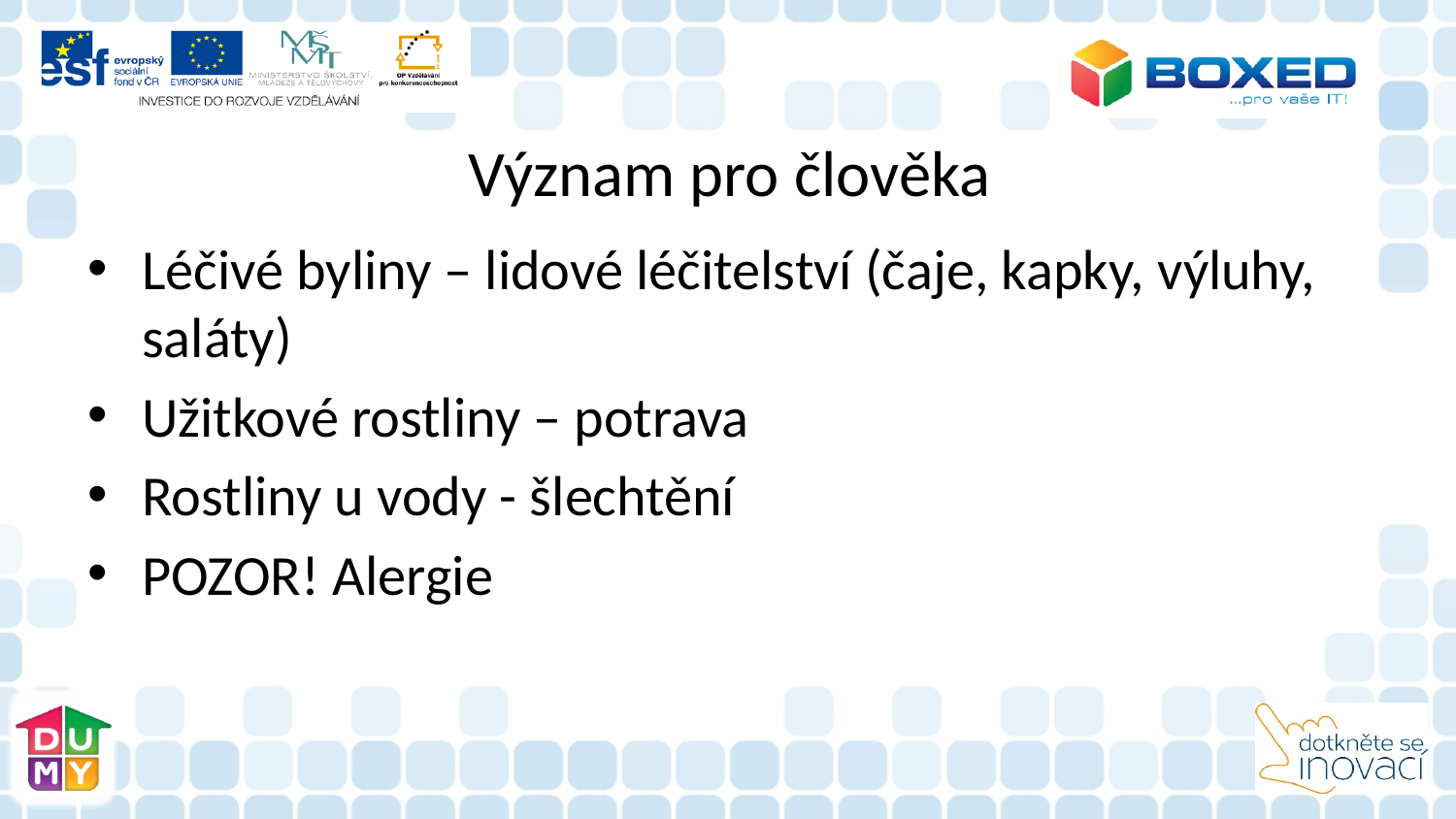

# Význam pro člověka
Léčivé byliny – lidové léčitelství (čaje, kapky, výluhy, saláty)
Užitkové rostliny – potrava
Rostliny u vody - šlechtění
POZOR! Alergie